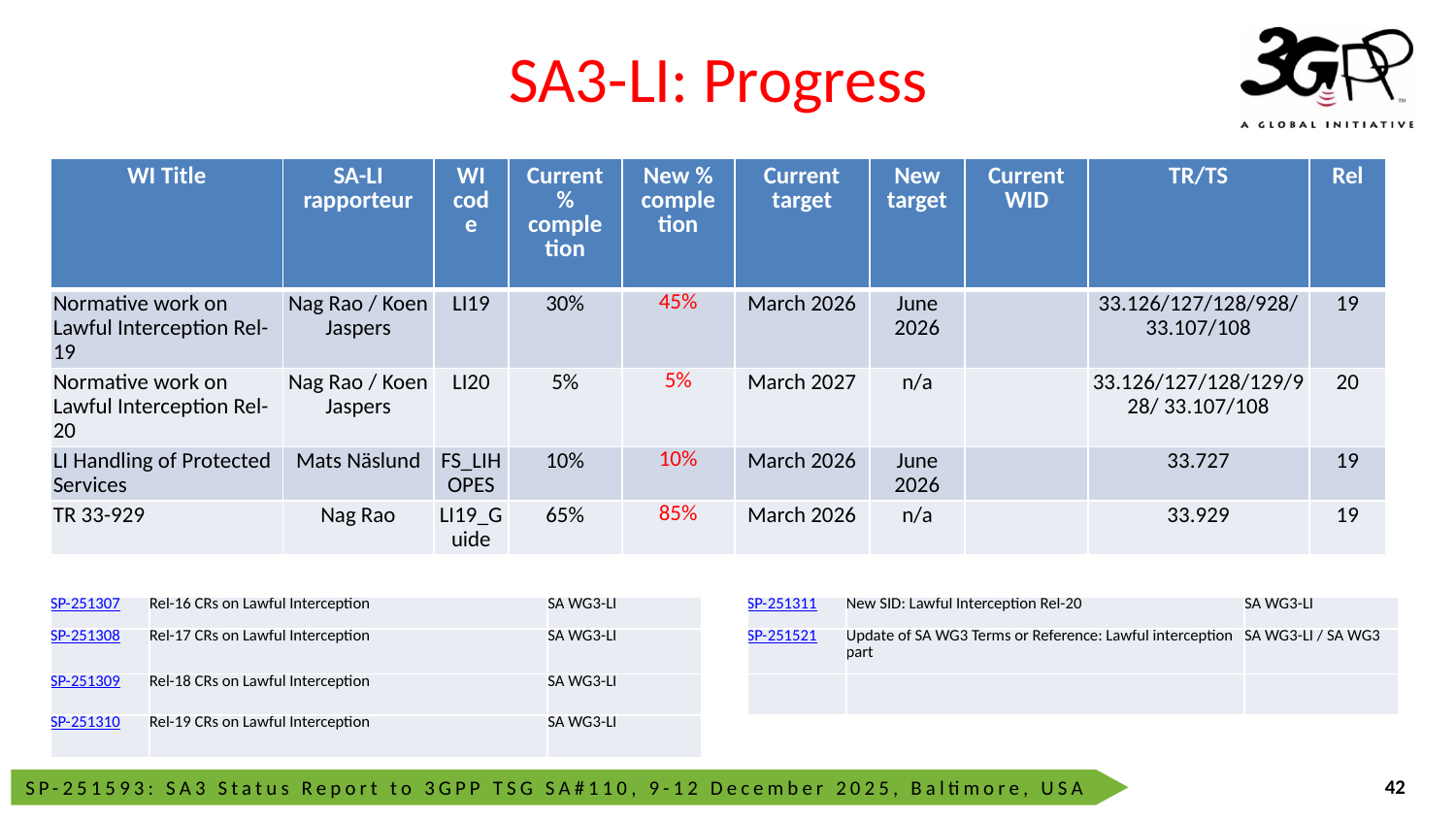

# SA3-LI: Progress
| WI Title | SA-LI rapporteur | WI code | Current % completion | New % completion | Current target | New target | Current WID | TR/TS | Rel |
| --- | --- | --- | --- | --- | --- | --- | --- | --- | --- |
| Normative work on Lawful Interception Rel-19 | Nag Rao / Koen Jaspers | LI19 | 30% | 45% | March 2026 | June 2026 |  | 33.126/127/128/928/ 33.107/108 | 19 |
| Normative work on Lawful Interception Rel-20 | Nag Rao / Koen Jaspers | LI20 | 5% | 5% | March 2027 | n/a |  | 33.126/127/128/129/928/ 33.107/108 | 20 |
| LI Handling of Protected Services | Mats Näslund | FS\_LIHOPES | 10% | 10% | March 2026 | June 2026 |  | 33.727 | 19 |
| TR 33-929 | Nag Rao | LI19\_Guide | 65% | 85% | March 2026 | n/a |  | 33.929 | 19 |
| SP-251307 | Rel-16 CRs on Lawful Interception | SA WG3-LI |
| --- | --- | --- |
| SP-251308 | Rel-17 CRs on Lawful Interception | SA WG3-LI |
| SP-251309 | Rel-18 CRs on Lawful Interception | SA WG3-LI |
| SP-251310 | Rel-19 CRs on Lawful Interception | SA WG3-LI |
| SP-251311 | New SID: Lawful Interception Rel-20 | SA WG3-LI |
| --- | --- | --- |
| SP-251521 | Update of SA WG3 Terms or Reference: Lawful interception part | SA WG3-LI / SA WG3 |
|  |  |  |